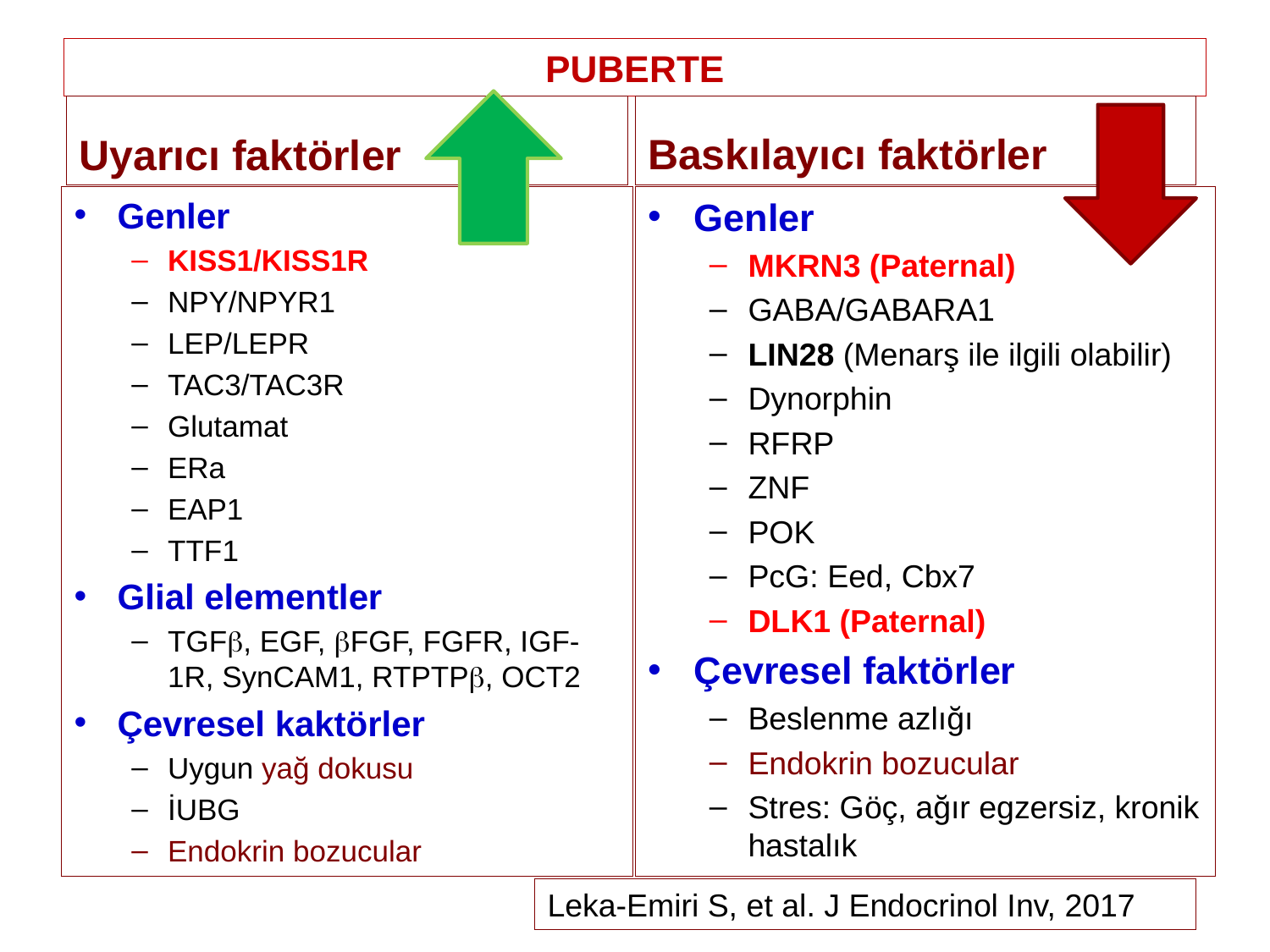

# PUBERTE

Baskılayıcı faktörler
Uyarıcı faktörler

Genler
KISS1/KISS1R
NPY/NPYR1
LEP/LEPR
TAC3/TAC3R
Glutamat
ERa
EAP1
TTF1
Glial elementler
TGFβ, EGF, βFGF, FGFR, IGF-1R, SynCAM1, RTPTPβ, OCT2
Çevresel kaktörler
Uygun yağ dokusu
İUBG
Endokrin bozucular

Genler
MKRN3 (Paternal)
GABA/GABARA1
LIN28 (Menarş ile ilgili olabilir)
Dynorphin
RFRP
ZNF
POK
PcG: Eed, Cbx7
DLK1 (Paternal)
Çevresel faktörler
Beslenme azlığı
Endokrin bozucular
Stres: Göç, ağır egzersiz, kronik hastalık

Leka-Emiri S, et al. J Endocrinol Inv, 2017